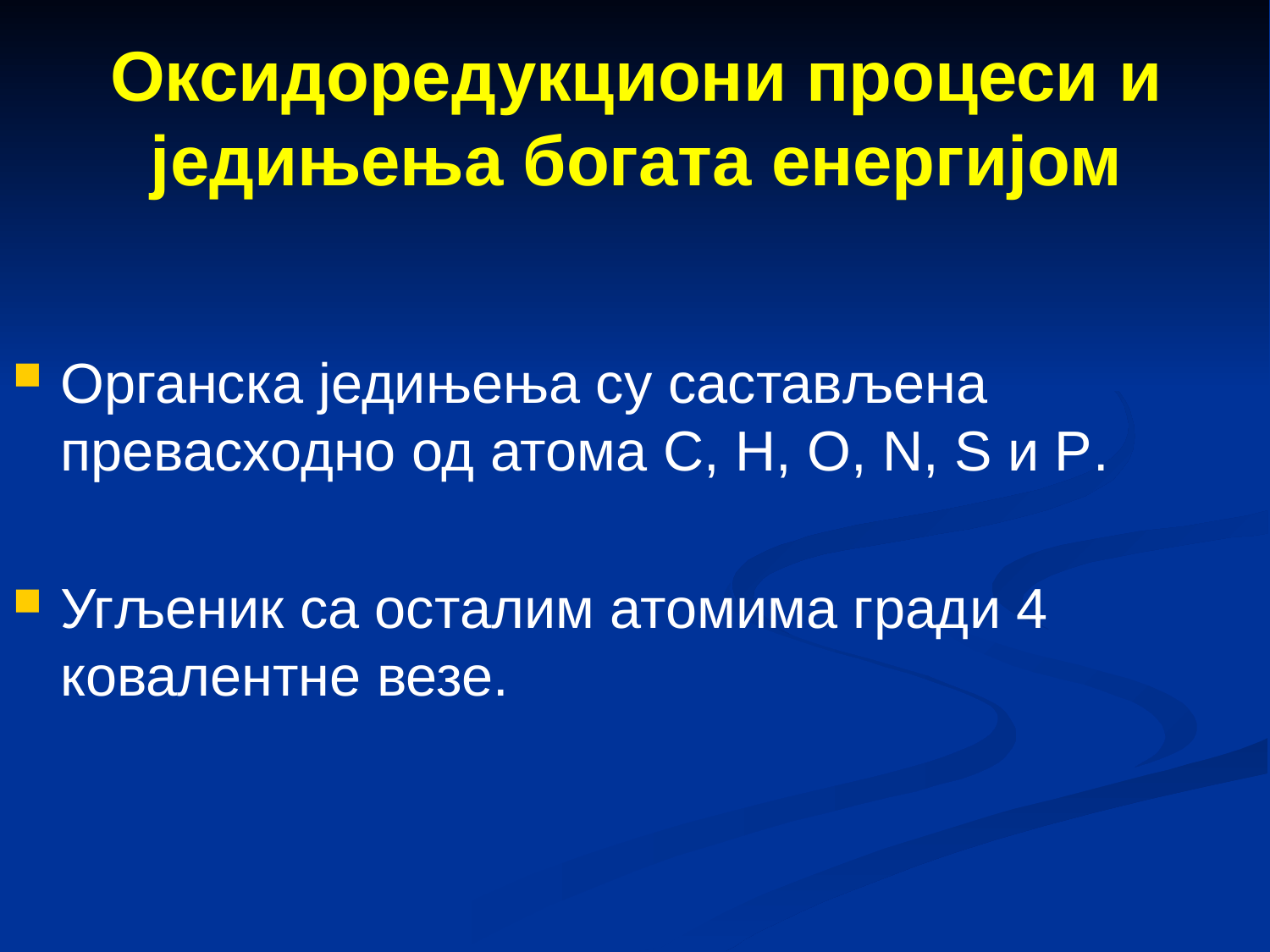

# Оксидоредукциони процеси и једињења богата енергијом

Органска једињења су састављена превасходно од атома C, H, O, N, S и P.

Угљеник са осталим атомима гради 4 ковалентне везе.